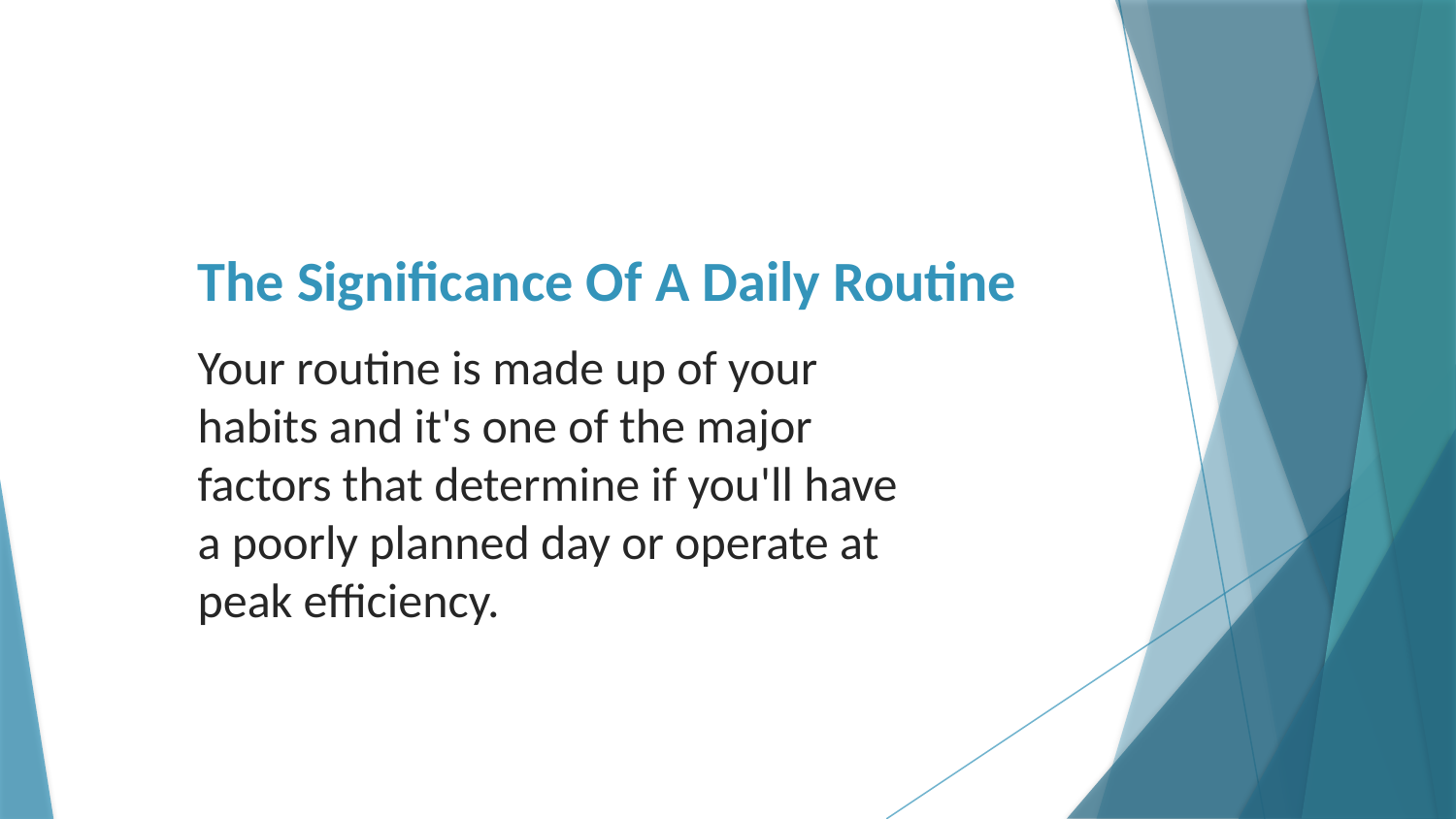

# The Significance Of A Daily Routine
Your routine is made up of your habits and it's one of the major factors that determine if you'll have a poorly planned day or operate at peak efficiency.